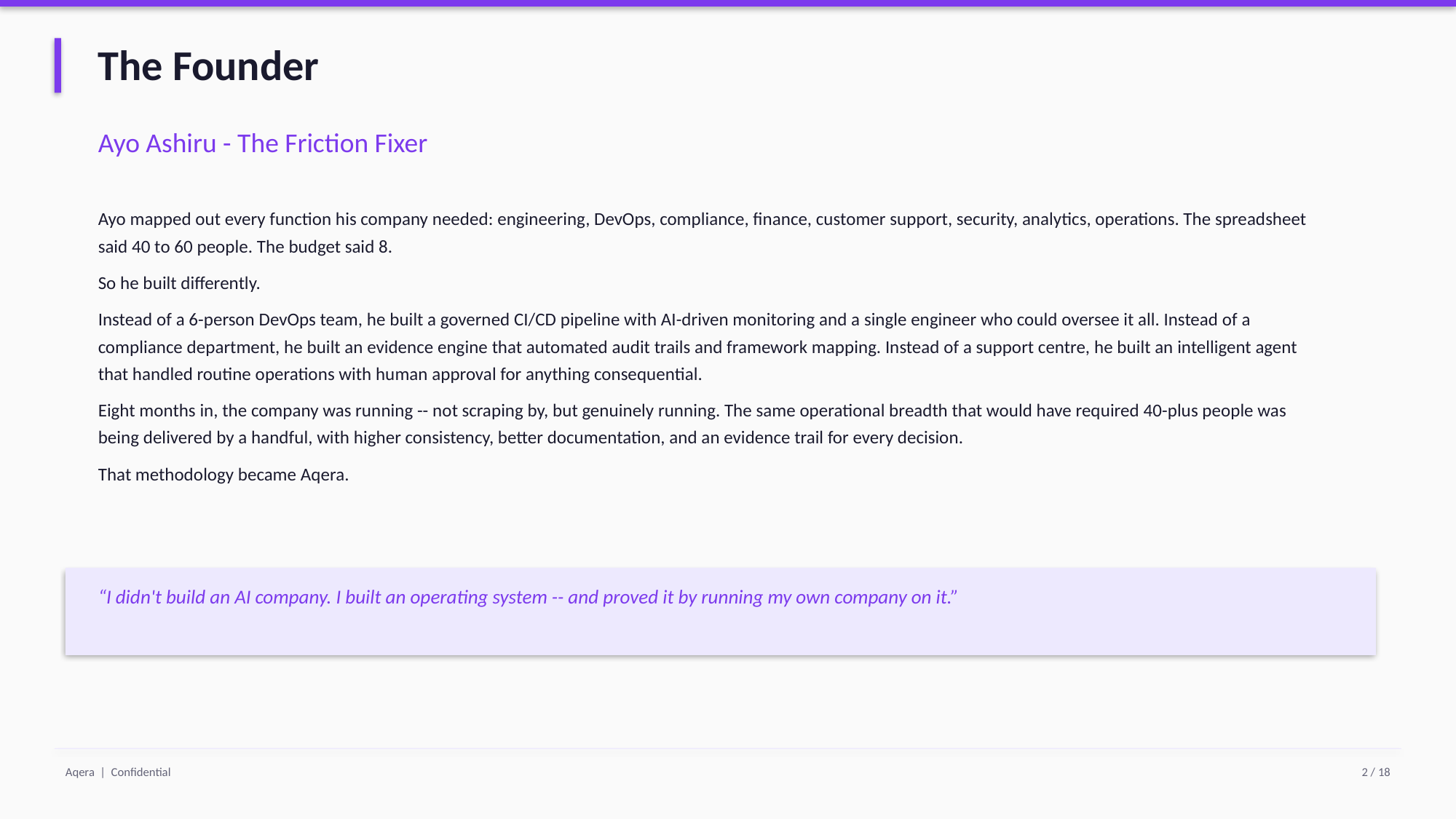

The Founder

Ayo Ashiru - The Friction Fixer
Ayo mapped out every function his company needed: engineering, DevOps, compliance, finance, customer support, security, analytics, operations. The spreadsheet said 40 to 60 people. The budget said 8.
So he built differently.
Instead of a 6-person DevOps team, he built a governed CI/CD pipeline with AI-driven monitoring and a single engineer who could oversee it all. Instead of a compliance department, he built an evidence engine that automated audit trails and framework mapping. Instead of a support centre, he built an intelligent agent that handled routine operations with human approval for anything consequential.
Eight months in, the company was running -- not scraping by, but genuinely running. The same operational breadth that would have required 40-plus people was being delivered by a handful, with higher consistency, better documentation, and an evidence trail for every decision.
That methodology became Aqera.

“I didn't build an AI company. I built an operating system -- and proved it by running my own company on it.”

Aqera  |  Confidential
2 / 18